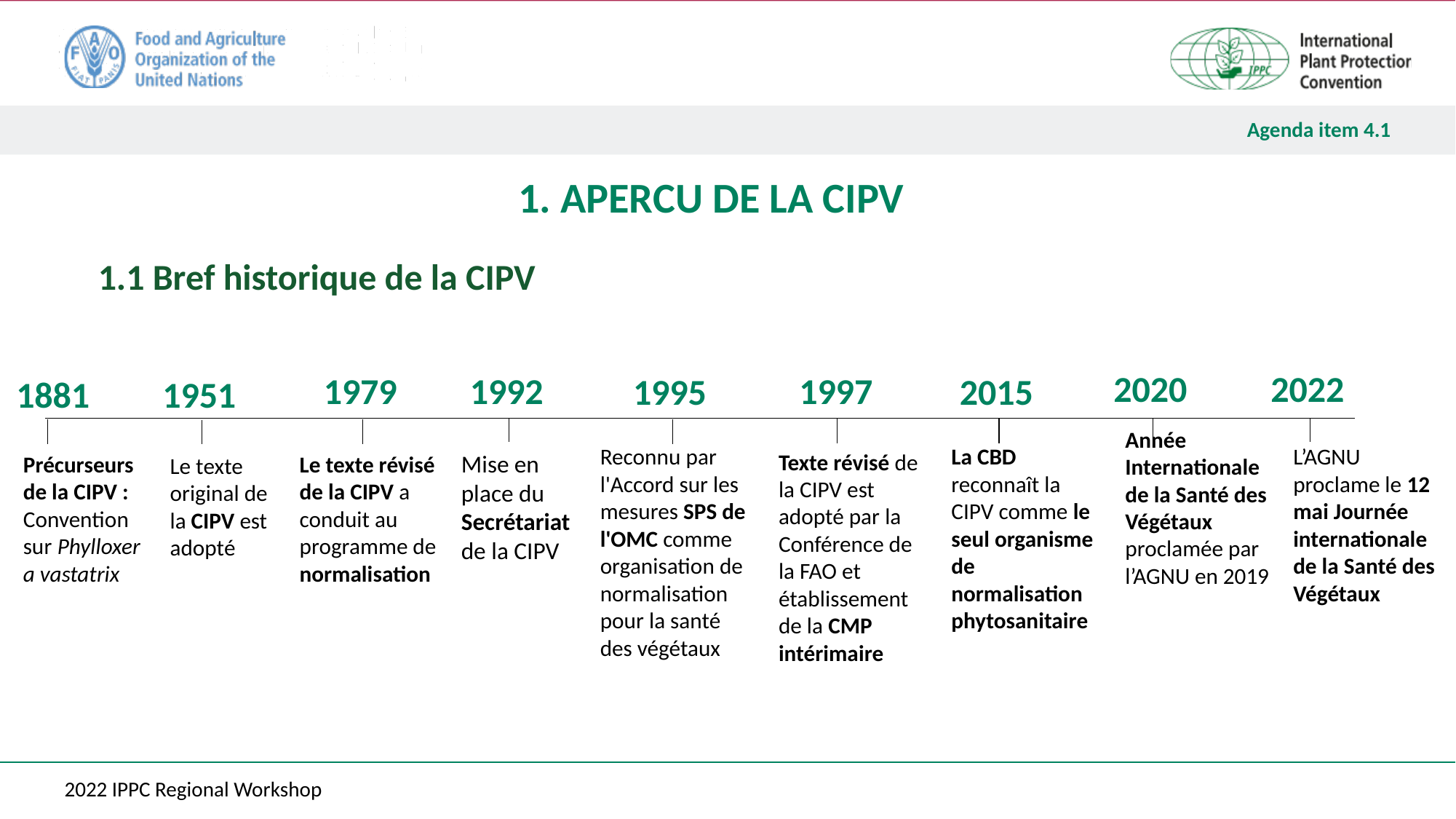

1. APERCU DE LA CIPV
# 1.1 Bref historique de la CIPV
2022
2020
1979
1992
1997
1995
2015
1881
1951
Année Internationale de la Santé des Végétaux proclamée par l’AGNU en 2019
La CBD reconnaît la CIPV comme le seul organisme de normalisation phytosanitaire
L’AGNU proclame le 12 mai Journée internationale  de la Santé des Végétaux
Reconnu par l'Accord sur les mesures SPS de l'OMC comme organisation de normalisation pour la santé des végétaux
Texte révisé de la CIPV est adopté par la Conférence de la FAO et établissement de la CMP intérimaire
Mise en place du Secrétariat de la CIPV
Précurseurs de la CIPV : Convention sur Phylloxera vastatrix
Le texte révisé de la CIPV a conduit au programme de normalisation
Le texte original de la CIPV est adopté